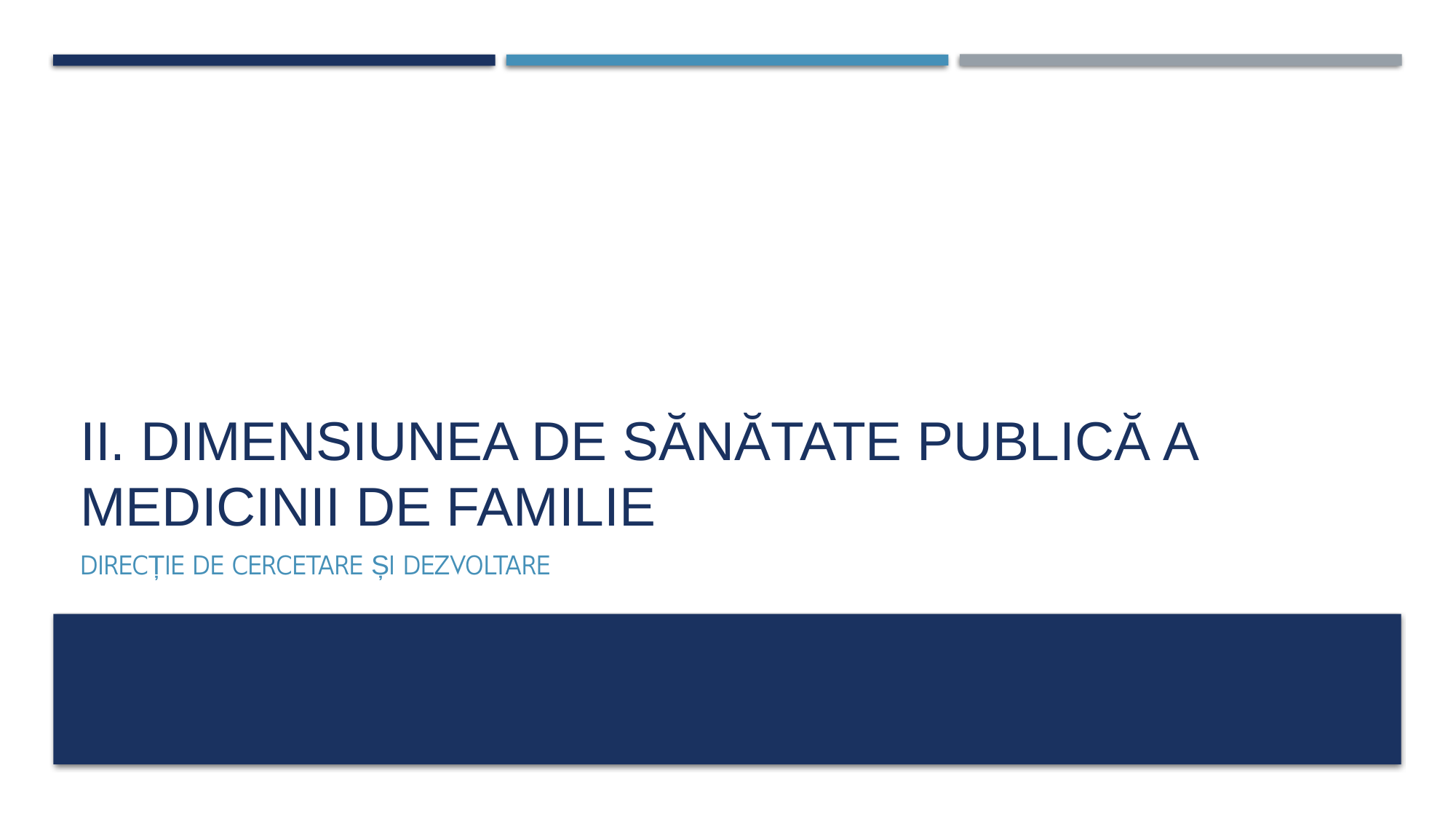

# II. Dimensiunea de sănătate publică a medicinii de familie
Direcție de cercetare și dezvoltare